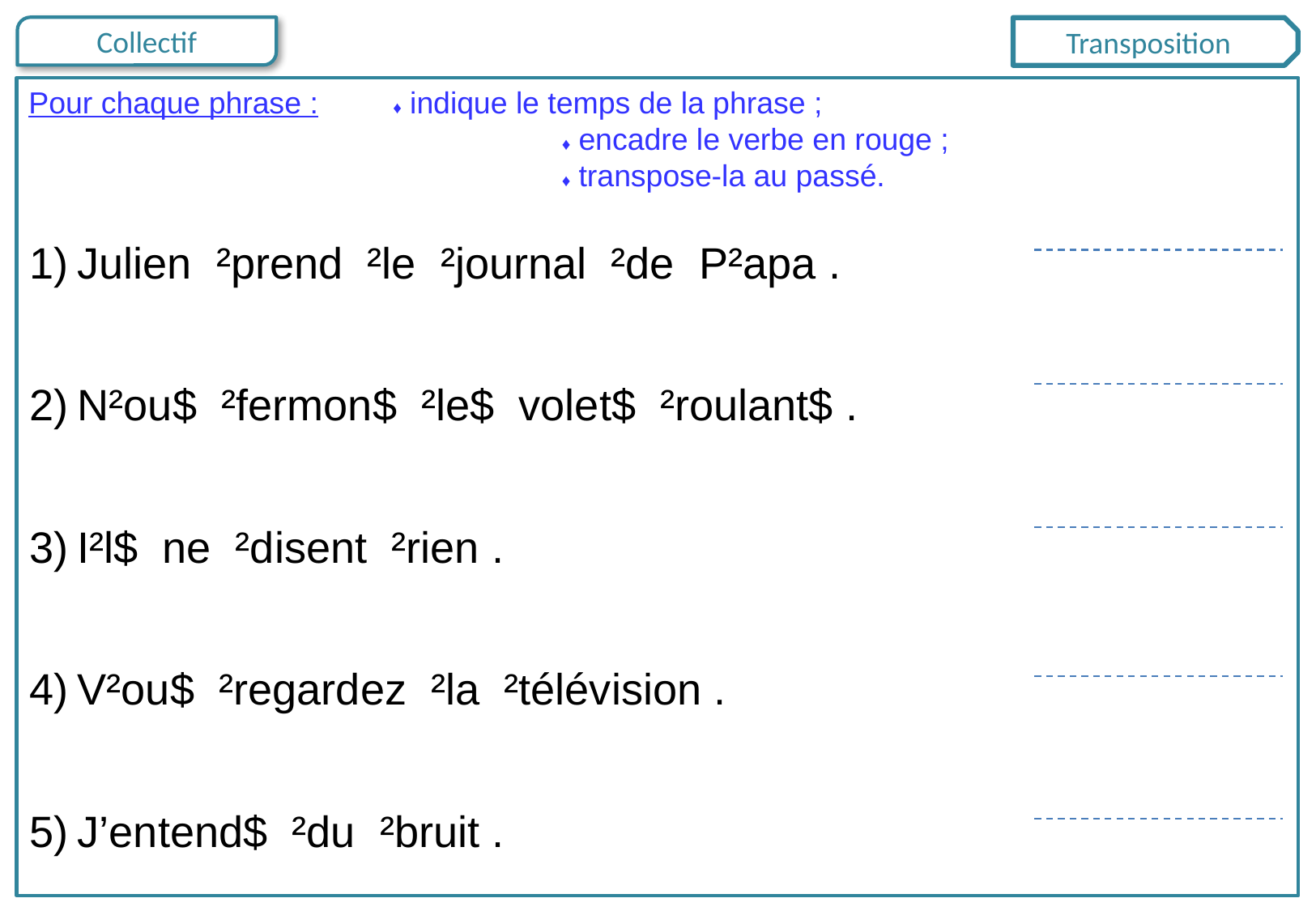

Transposition
Pour chaque phrase :	♦ indique le temps de la phrase ;
				♦ encadre le verbe en rouge ;
				♦ transpose-la au passé.
Julien  ²prend  ²le  ²journal  ²de  P²apa .
N²ou$  ²fermon$  ²le$  volet$  ²roulant$ .
I²l$  ne  ²disent  ²rien .
V²ou$  ²regardez  ²la  ²télévision .
J’entend$  ²du  ²bruit .